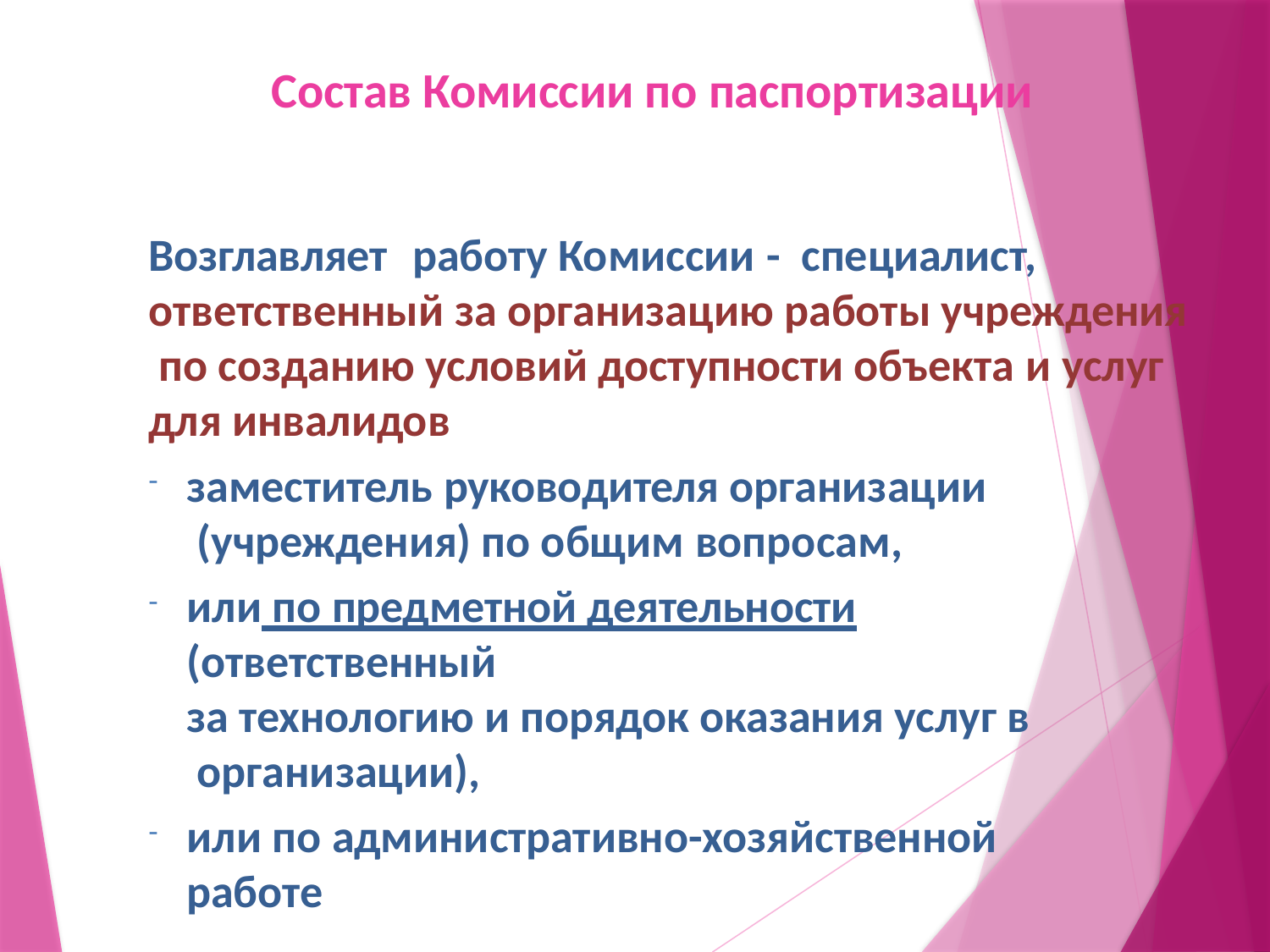

# Состав Комиссии по паспортизации
Возглавляет	работу Комиссии -	специалист,
ответственный за организацию работы учреждения  по созданию условий доступности объекта и услуг  для инвалидов
заместитель руководителя организации  (учреждения) по общим вопросам,
или по предметной деятельности (ответственный
за технологию и порядок оказания услуг в  организации),
или по административно-хозяйственной работе